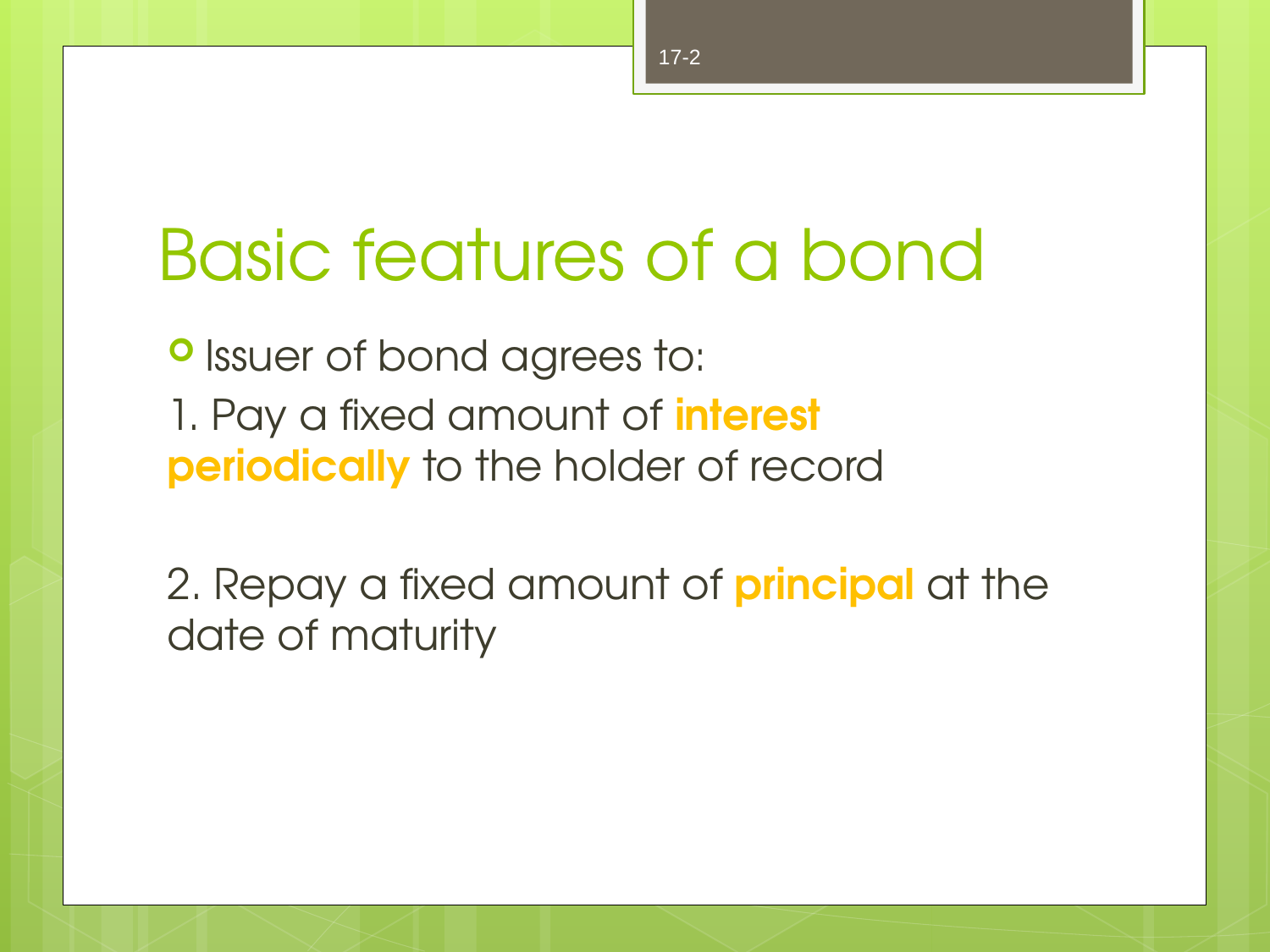

17-2
# Basic features of a bond
Issuer of bond agrees to:
1. Pay a fixed amount of interest periodically to the holder of record

2. Repay a fixed amount of principal at the date of maturity